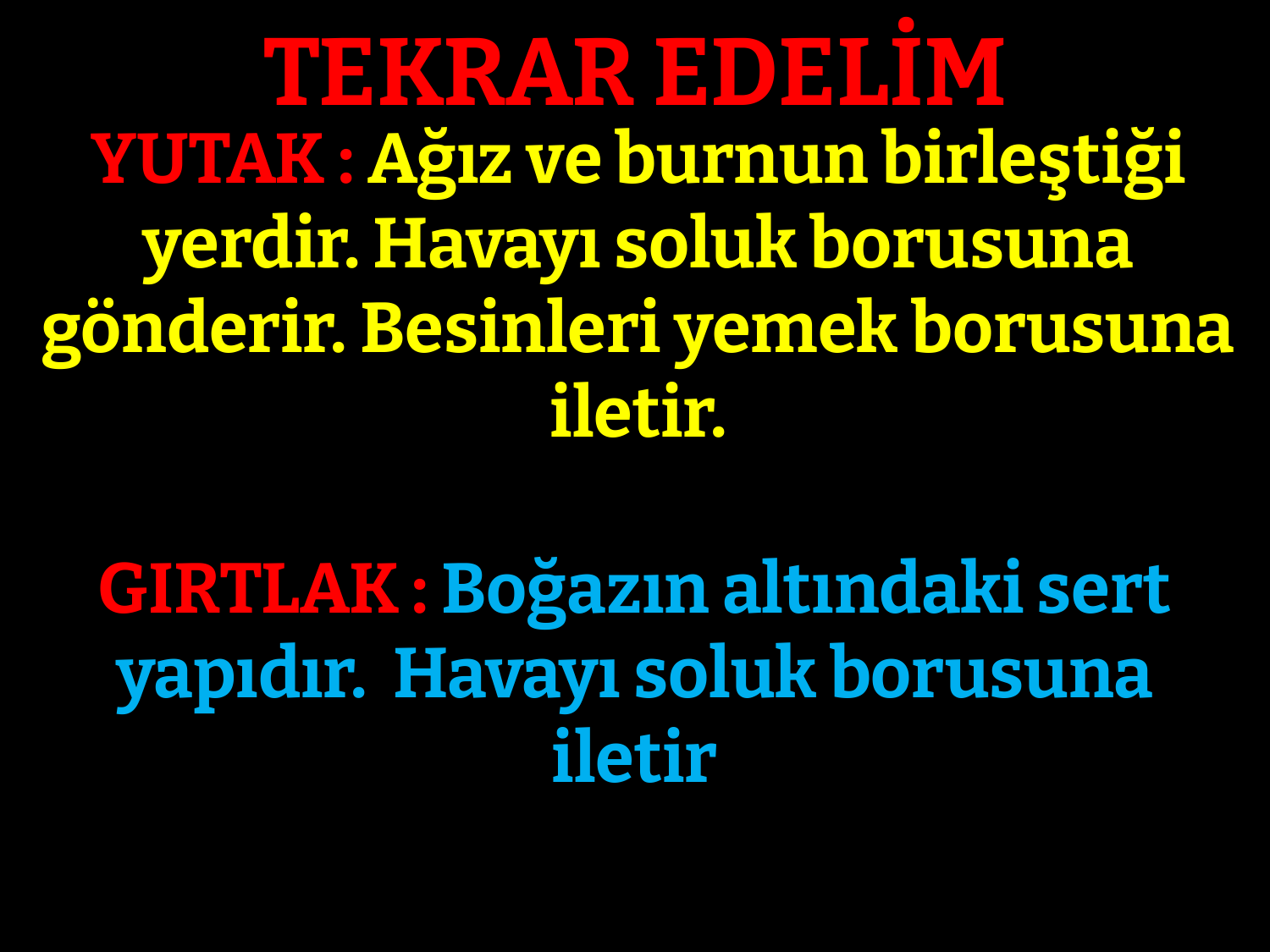

TEKRAR EDELİM
YUTAK : Ağız ve burnun birleştiği yerdir. Havayı soluk borusuna gönderir. Besinleri yemek borusuna iletir.
#
GIRTLAK : Boğazın altındaki sert yapıdır.  Havayı soluk borusuna iletir